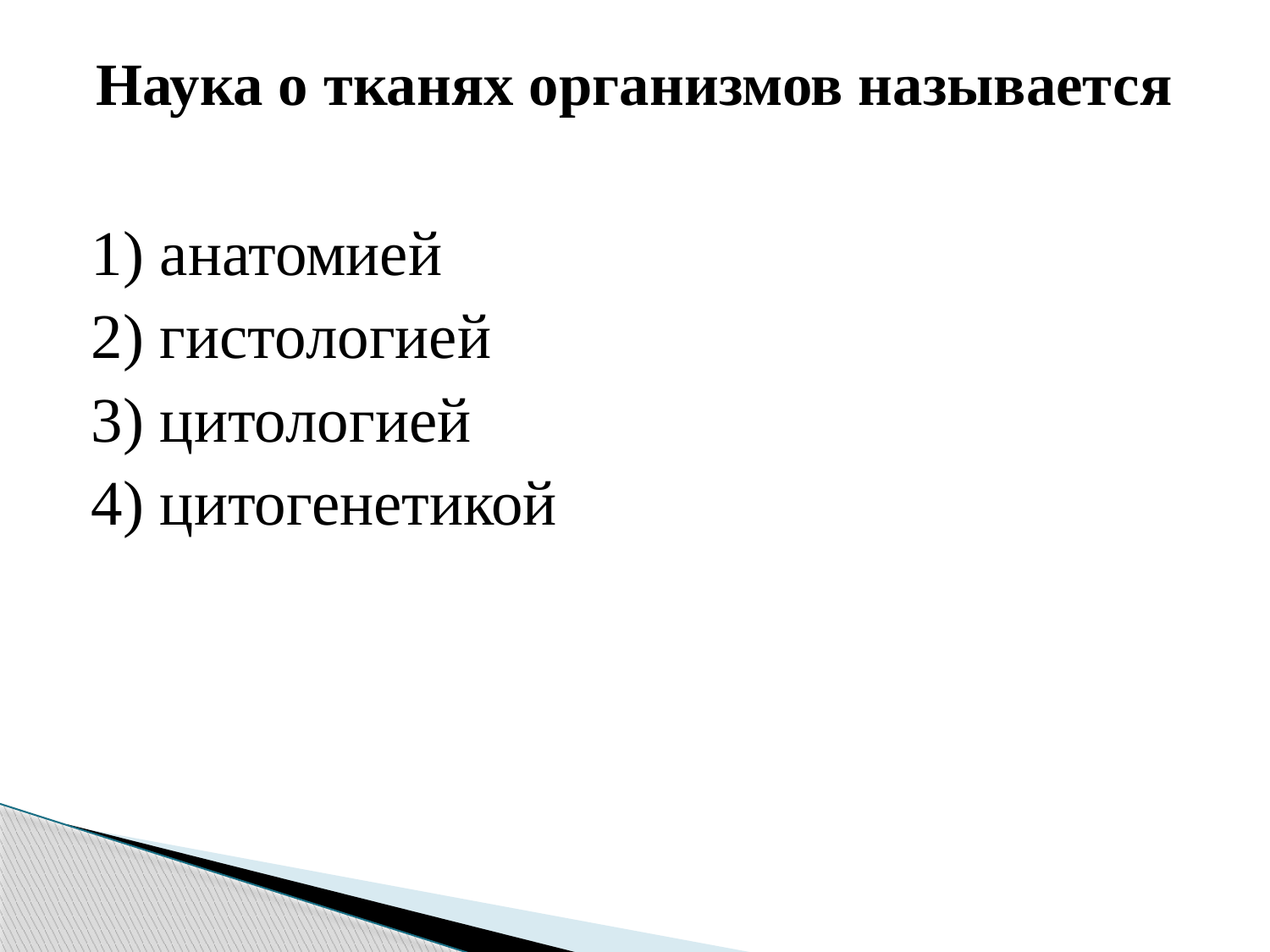

# Наука о тканях организмов называется
1) анатомией
2) гистологией
3) цитологией
4) цитогенетикой